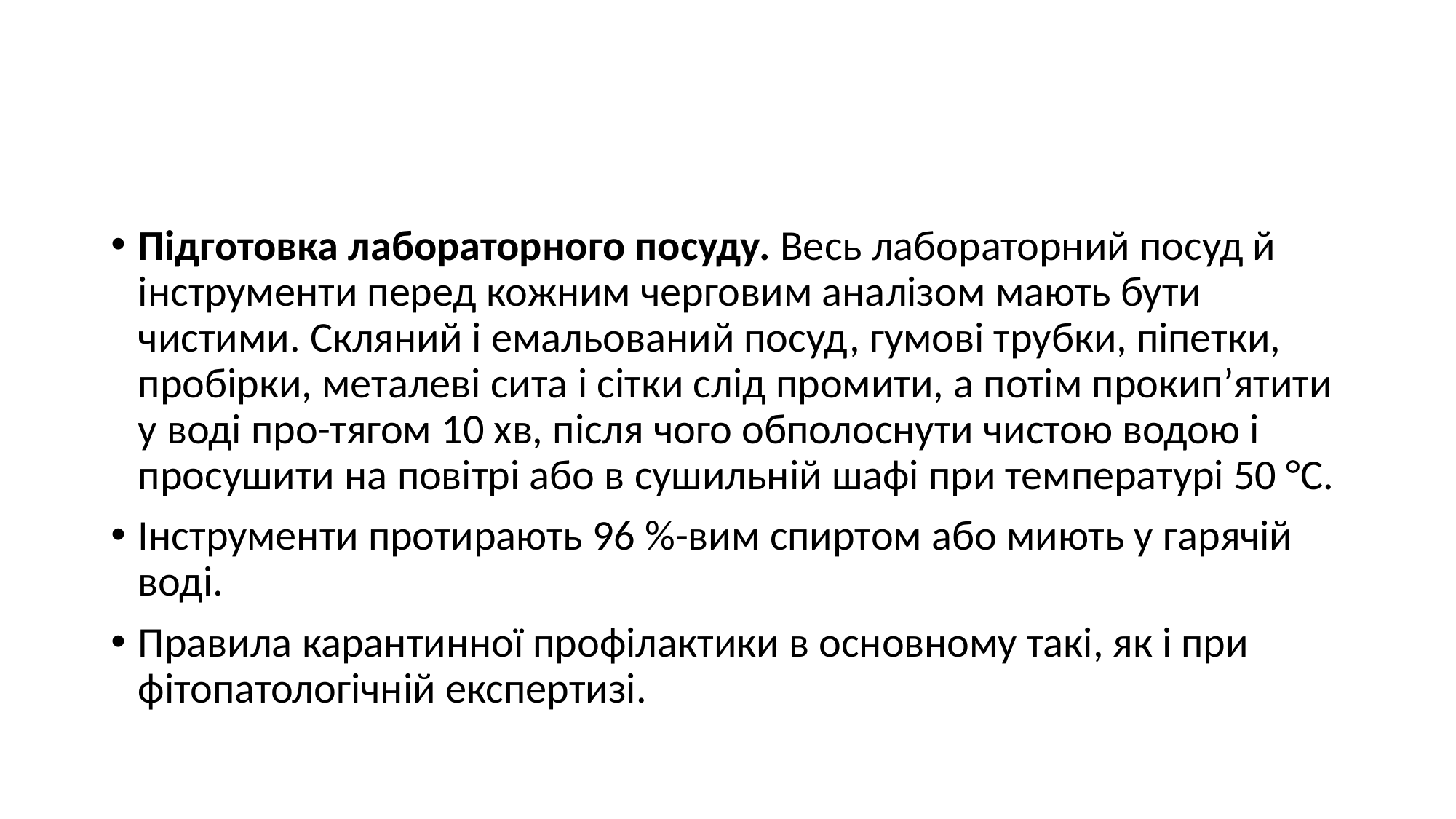

#
Підготовка лабораторного посуду. Весь лабораторний посуд й інструменти перед кожним черговим аналізом мають бути чистими. Скляний і емальований посуд, гумові трубки, піпетки, пробірки, металеві сита і сітки слід промити, а потім прокип’ятити у воді про-тягом 10 хв, після чого обполоснути чистою водою і просушити на повітрі або в сушильній шафі при температурі 50 °С.
Інструменти протирають 96 %-вим спиртом або миють у гарячій воді.
Правила карантинної профілактики в основному такі, як і при фітопатологічній експертизі.